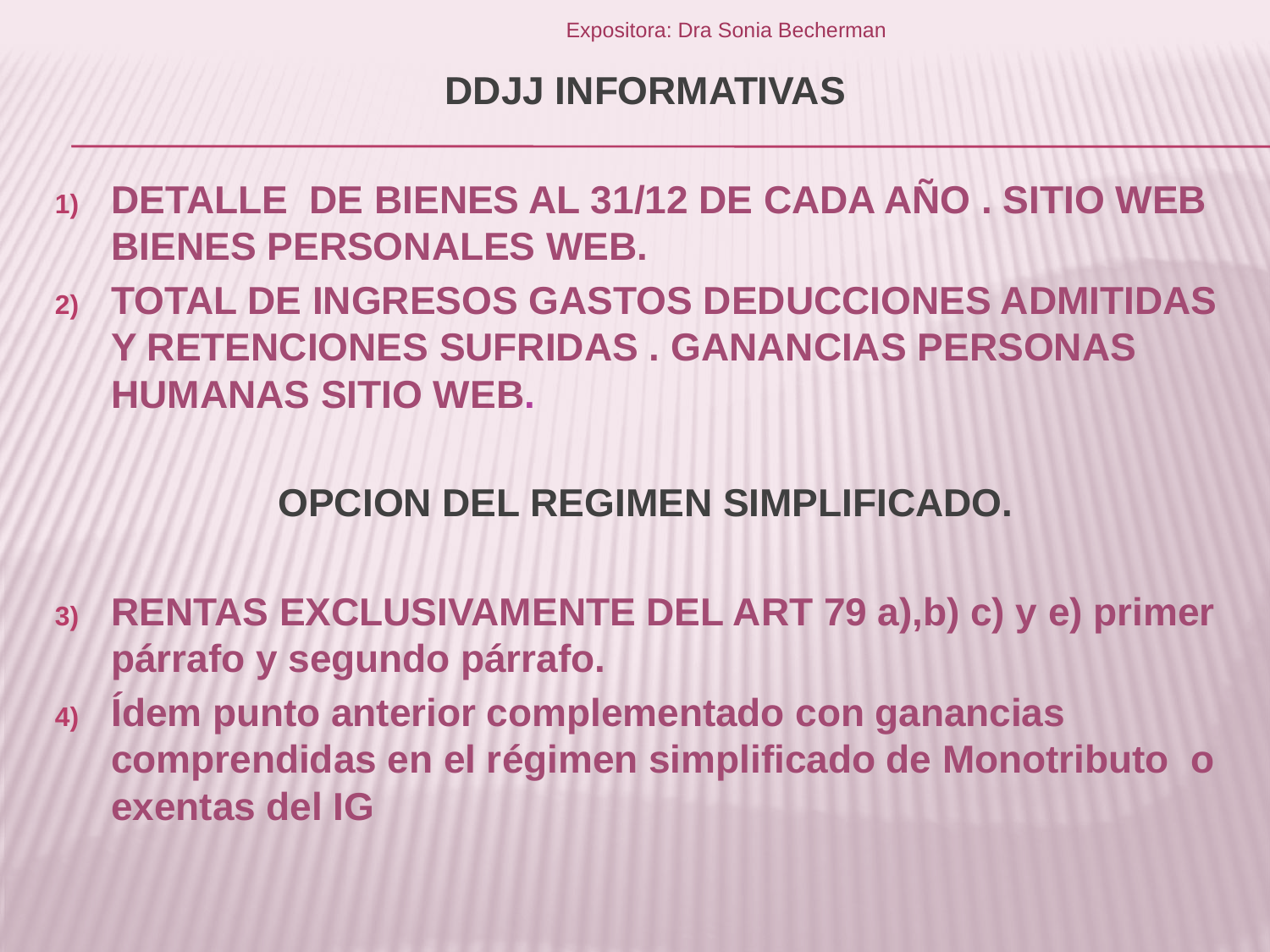

Expositora: Dra Sonia Becherman
DDJJ INFORMATIVAS

DETALLE  DE BIENES AL 31/12 DE CADA AÑO . SITIO WEB BIENES PERSONALES WEB.
TOTAL DE INGRESOS GASTOS DEDUCCIONES ADMITIDAS Y RETENCIONES SUFRIDAS . GANANCIAS PERSONAS HUMANAS SITIO WEB.

OPCION DEL REGIMEN SIMPLIFICADO.

RENTAS EXCLUSIVAMENTE DEL ART 79 a),b) c) y e) primer párrafo y segundo párrafo.
Ídem punto anterior complementado con ganancias comprendidas en el régimen simplificado de Monotributo  o exentas del IG